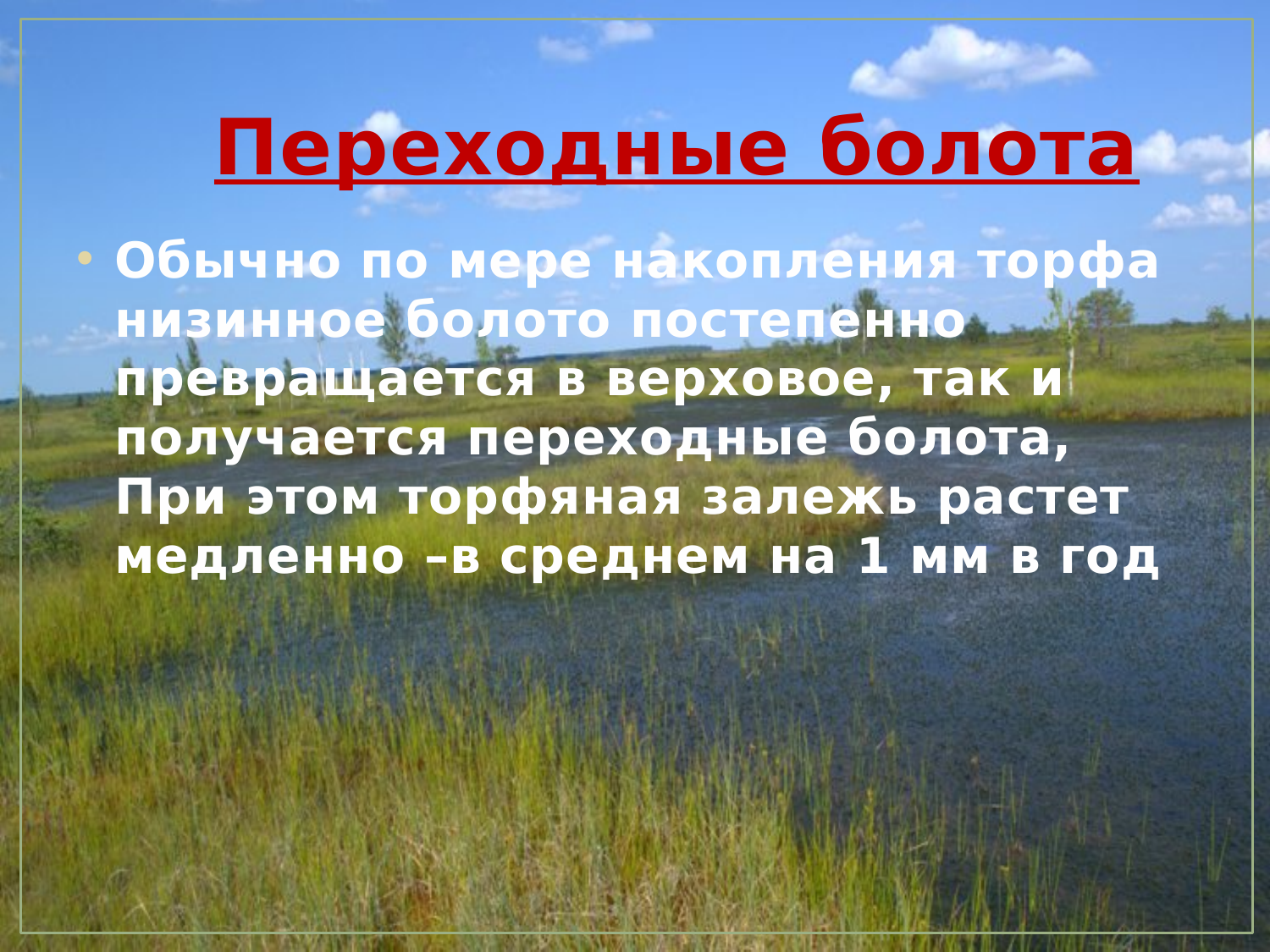

# Переходные болота
Обычно по мере накопления торфа низинное болото постепенно превращается в верховое, так и получается переходные болота, При этом торфяная залежь растет медленно –в среднем на 1 мм в год